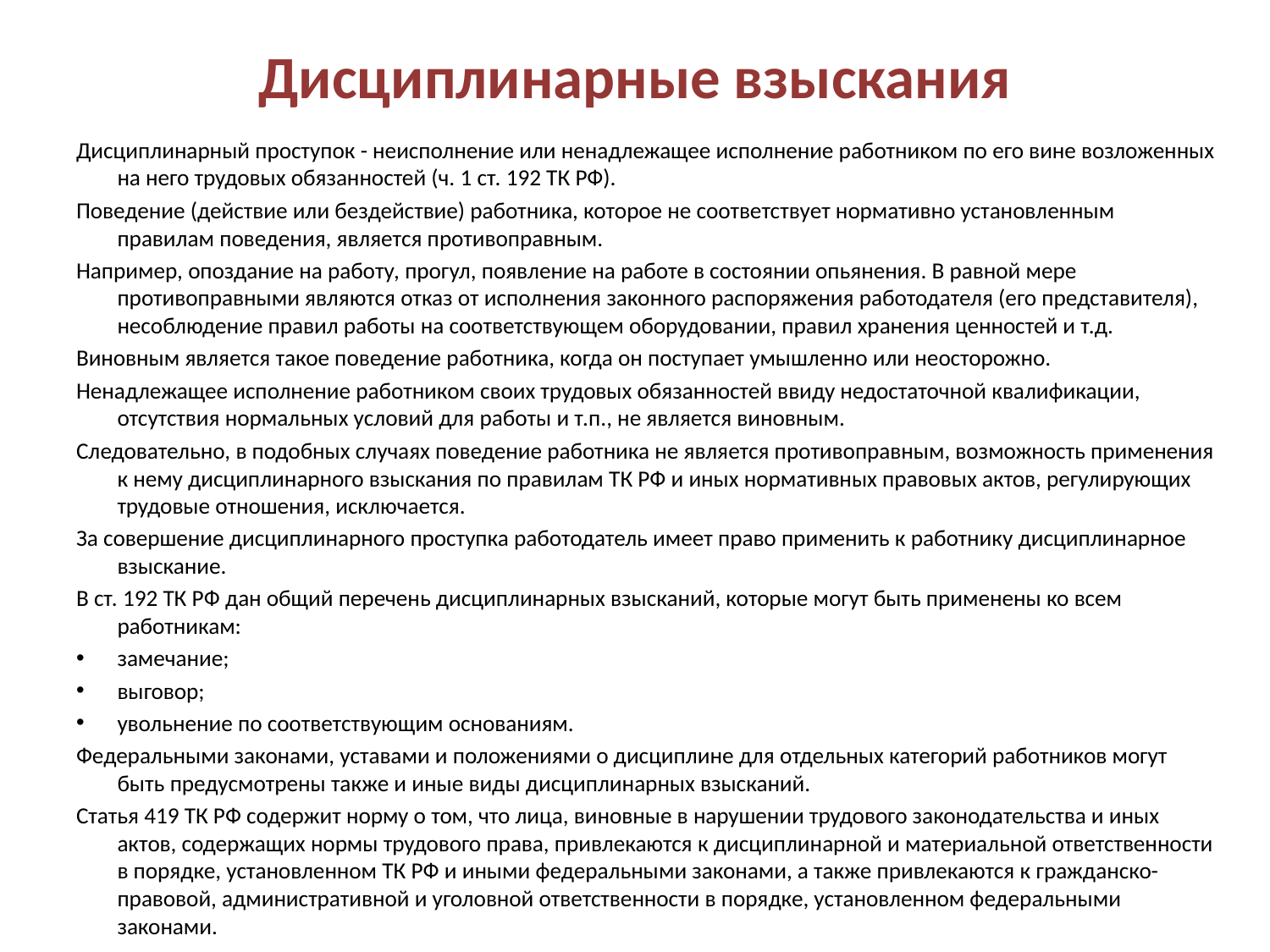

# Дисциплинарные взыскания
Дисциплинарный проступок - неисполнение или ненадлежащее исполнение работником по его вине возложенных на него трудовых обязанностей (ч. 1 ст. 192 ТК РФ).
Поведение (действие или бездействие) работника, которое не соответствует нормативно установленным правилам поведения, является противоправным.
Например, опоздание на работу, прогул, появление на работе в состоянии опьянения. В равной мере противоправными являются отказ от исполнения законного распоряжения работодателя (его представителя), несоблюдение правил работы на соответствующем оборудовании, правил хранения ценностей и т.д.
Виновным является такое поведение работника, когда он поступает умышленно или неосторожно.
Ненадлежащее исполнение работником своих трудовых обязанностей ввиду недостаточной квалификации, отсутствия нормальных условий для работы и т.п., не является виновным.
Следовательно, в подобных случаях поведение работника не является противоправным, возможность применения к нему дисциплинарного взыскания по правилам ТК РФ и иных нормативных правовых актов, регулирующих трудовые отношения, исключается.
За совершение дисциплинарного проступка работодатель имеет право применить к работнику дисциплинарное взыскание.
В ст. 192 ТК РФ дан общий перечень дисциплинарных взысканий, которые могут быть применены ко всем работникам:
замечание;
выговор;
увольнение по соответствующим основаниям.
Федеральными законами, уставами и положениями о дисциплине для отдельных категорий работников могут быть предусмотрены также и иные виды дисциплинарных взысканий.
Статья 419 ТК РФ содержит норму о том, что лица, виновные в нарушении трудового законодательства и иных актов, содержащих нормы трудового права, привлекаются к дисциплинарной и материальной ответственности в порядке, установленном ТК РФ и иными федеральными законами, а также привлекаются к гражданско-правовой, административной и уголовной ответственности в порядке, установленном федеральными законами.